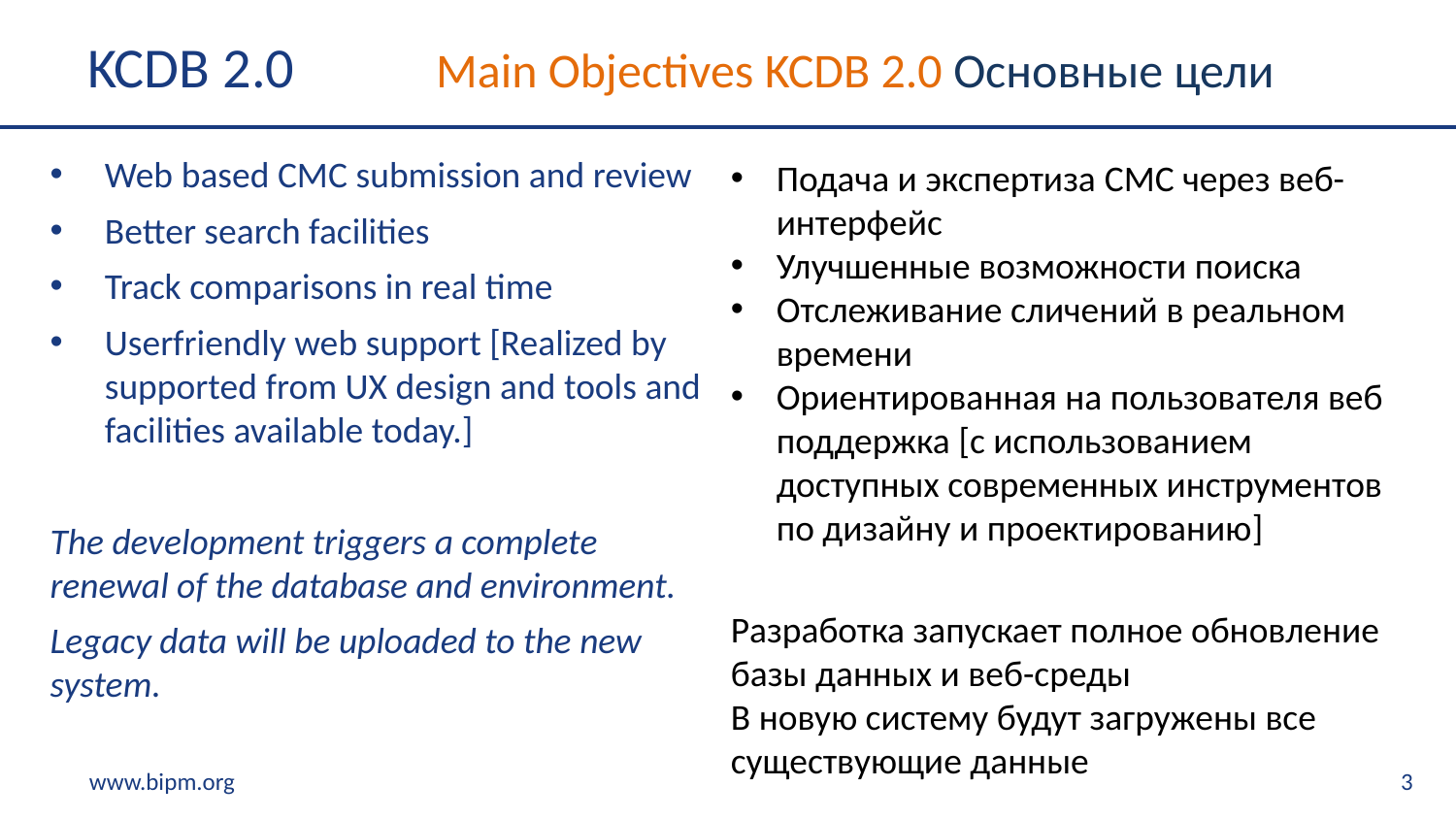

# KCDB 2.0           Main Objectives KCDB 2.0 Основные цели
Web based CMC submission and review
Better search facilities
Track comparisons in real time
Userfriendly web support [Realized by supported from UX design and tools and facilities available today.]

The development triggers a complete renewal of the database and environment.
Legacy data will be uploaded to the new system.
Подача и экспертиза CMC через веб-интерфейс
Улучшенные возможности поиска
Отслеживание сличений в реальном времени
Ориентированная на пользователя веб поддержка [с использованием доступных современных инструментов по дизайну и проектированию]

Разработка запускает полное обновление базы данных и веб-среды
В новую систему будут загружены все  существующие данные